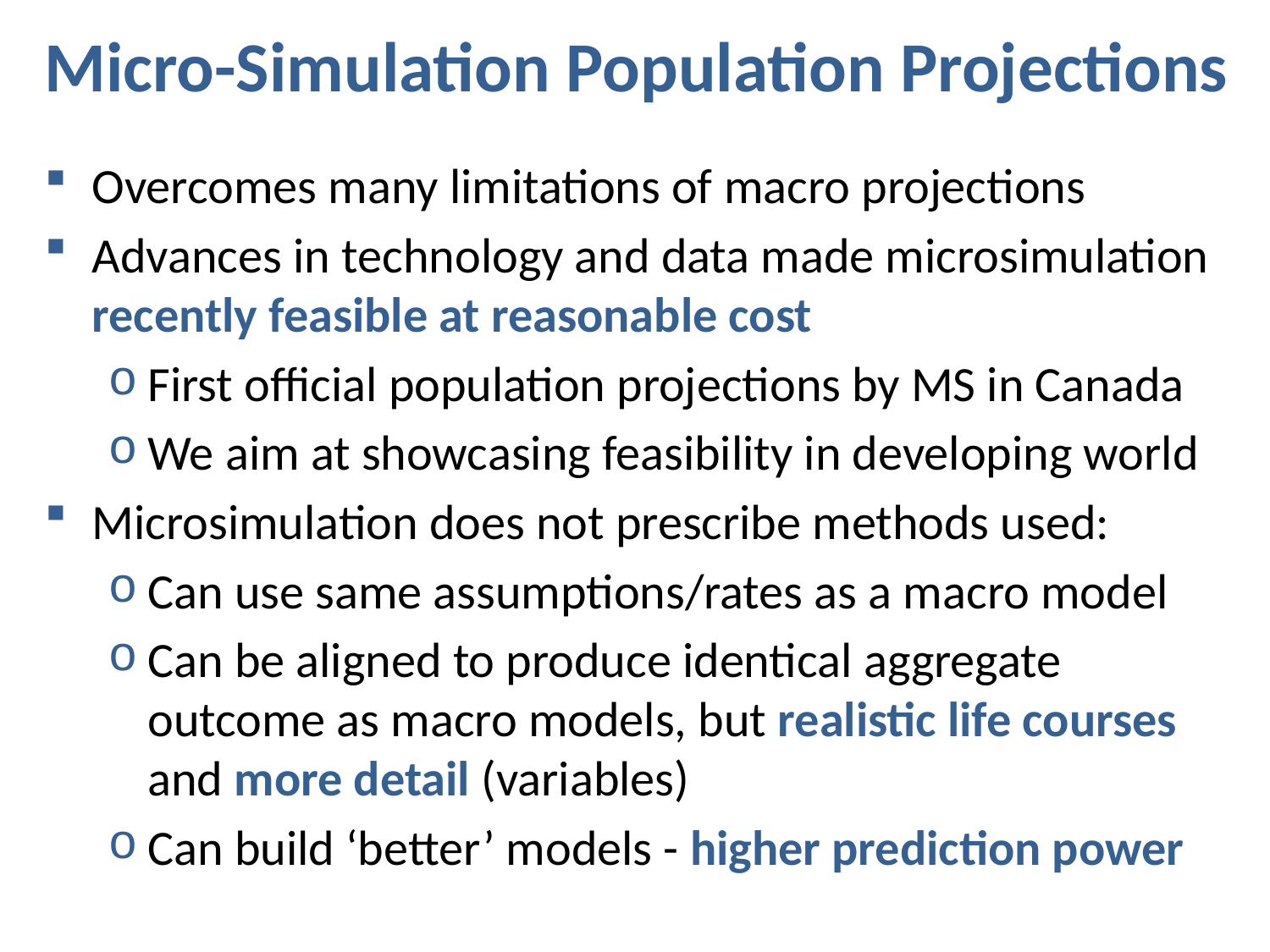

# Micro-Simulation Population Projections
Overcomes many limitations of macro projections
Advances in technology and data made microsimulation recently feasible at reasonable cost
First official population projections by MS in Canada
We aim at showcasing feasibility in developing world
Microsimulation does not prescribe methods used:
Can use same assumptions/rates as a macro model
Can be aligned to produce identical aggregate outcome as macro models, but realistic life courses and more detail (variables)
Can build ‘better’ models - higher prediction power